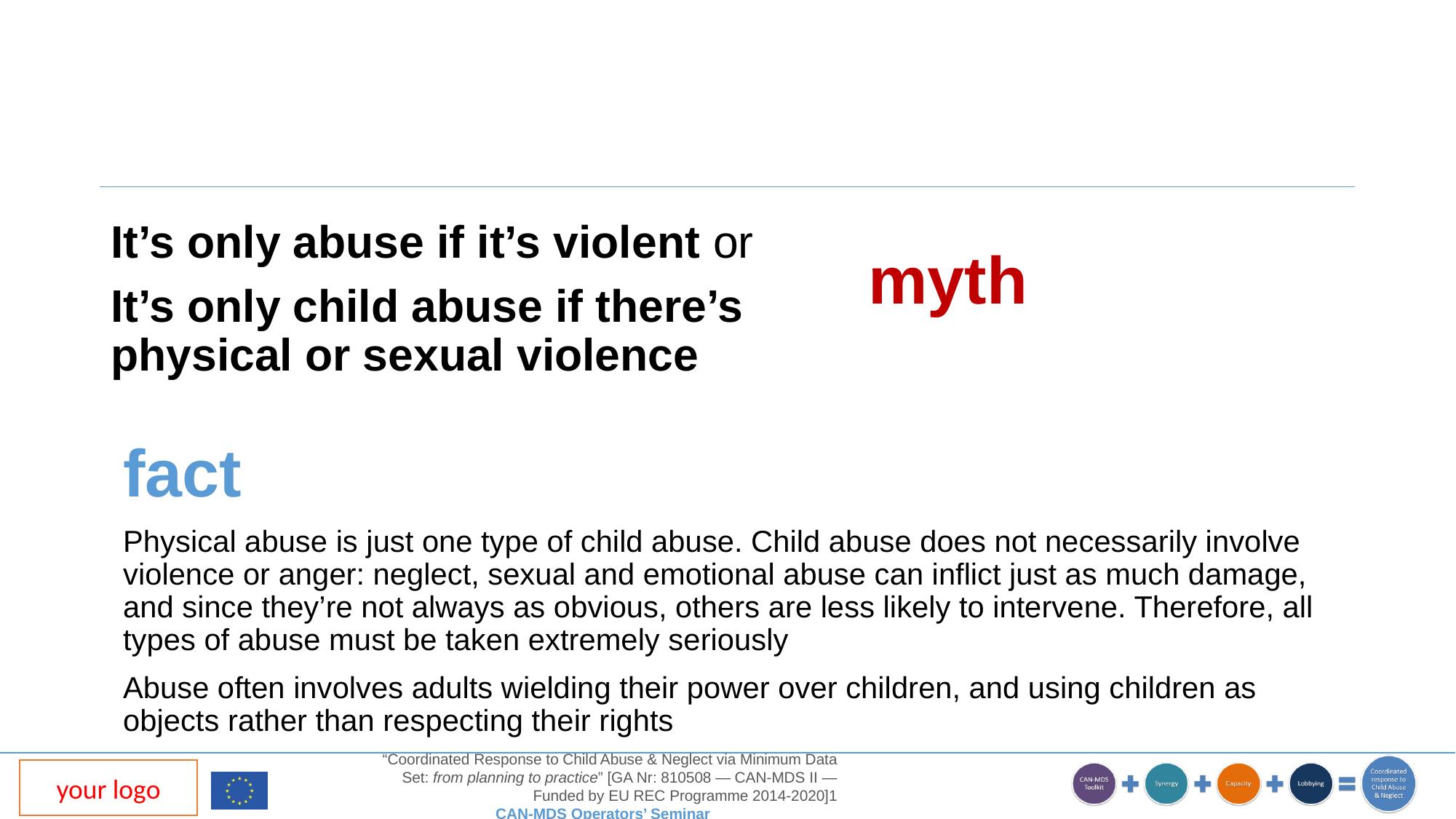

It’s only abuse if it’s violent or
It’s only child abuse if there’s physical or sexual violence
myth
fact
Physical abuse is just one type of child abuse. Child abuse does not necessarily involve violence or anger: neglect, sexual and emotional abuse can inflict just as much damage, and since they’re not always as obvious, others are less likely to intervene. Therefore, all types of abuse must be taken extremely seriously
Abuse often involves adults wielding their power over children, and using children as objects rather than respecting their rights